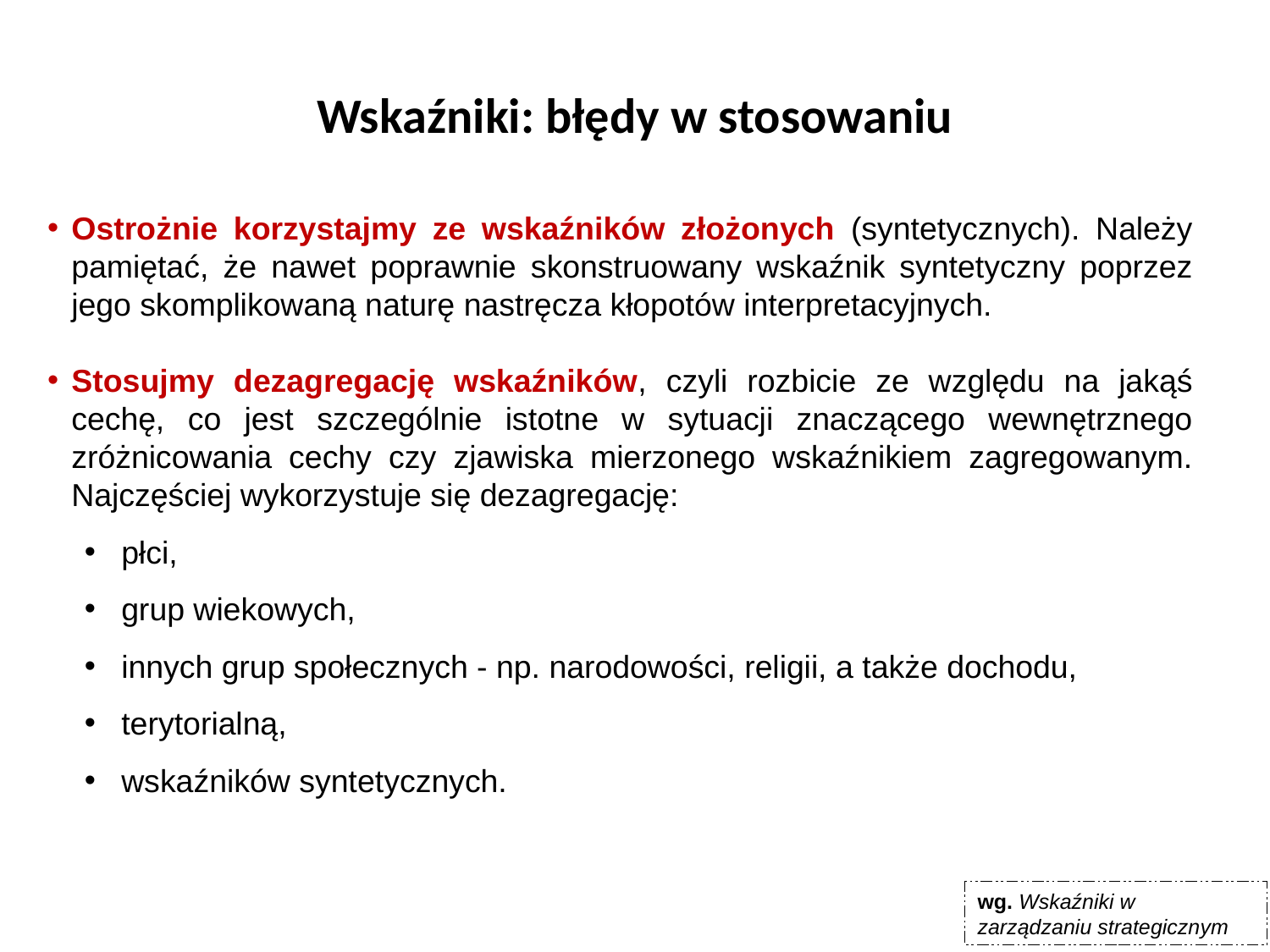

# Wskaźniki: błędy w stosowaniu
Ostrożnie korzystajmy ze wskaźników złożonych (syntetycznych). Należy pamiętać, że nawet poprawnie skonstruowany wskaźnik syntetyczny poprzez jego skomplikowaną naturę nastręcza kłopotów interpretacyjnych.

Stosujmy dezagregację wskaźników, czyli rozbicie ze względu na jakąś cechę, co jest szczególnie istotne w sytuacji znaczącego wewnętrznego zróżnicowania cechy czy zjawiska mierzonego wskaźnikiem zagregowanym. Najczęściej wykorzystuje się dezagregację:
płci,
grup wiekowych,
innych grup społecznych - np. narodowości, religii, a także dochodu,
terytorialną,
wskaźników syntetycznych.

wg. Wskaźniki w zarządzaniu strategicznym
96